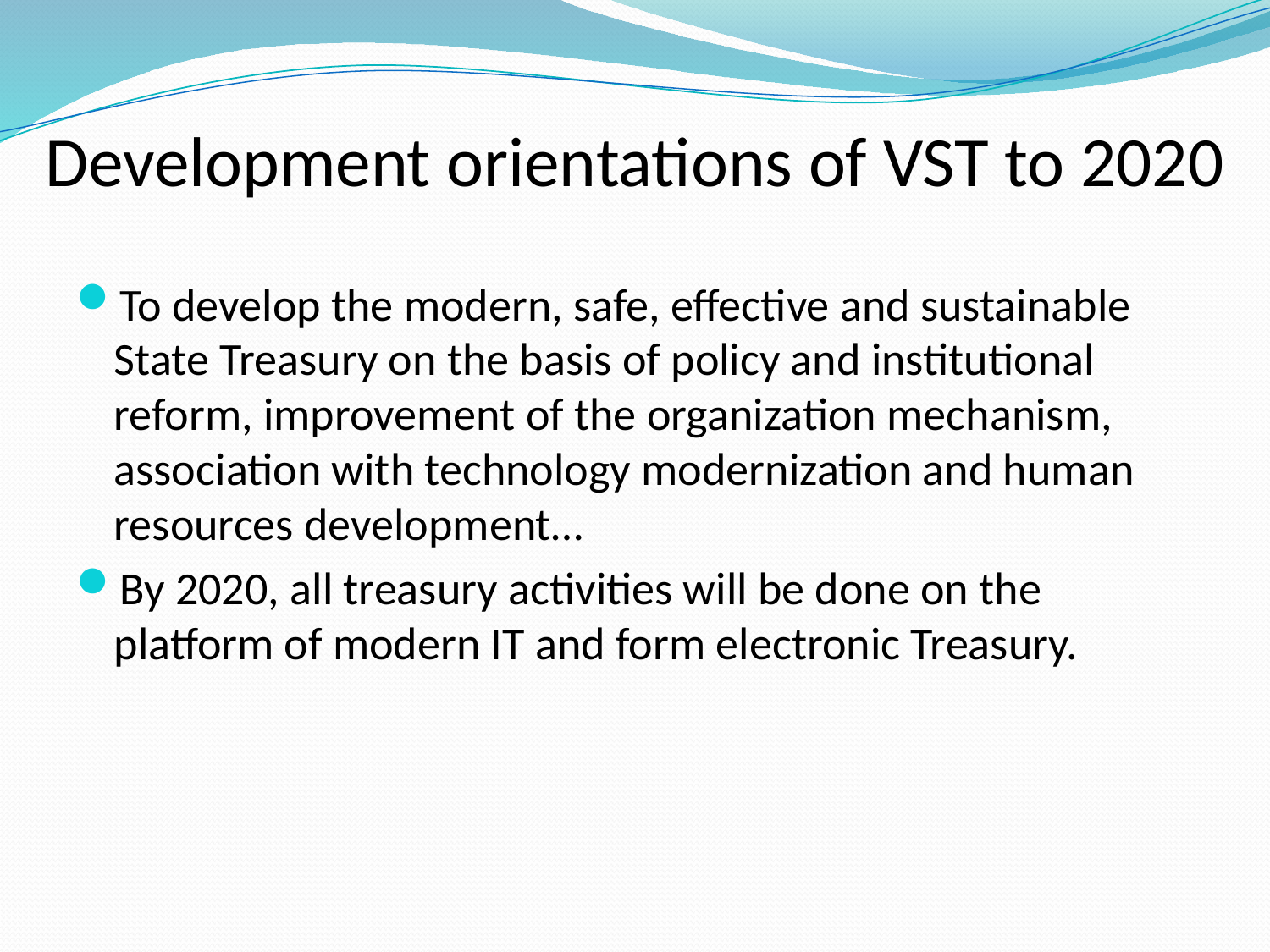

# Development orientations of VST to 2020
To develop the modern, safe, effective and sustainable State Treasury on the basis of policy and institutional reform, improvement of the organization mechanism, association with technology modernization and human resources development…
By 2020, all treasury activities will be done on the platform of modern IT and form electronic Treasury.